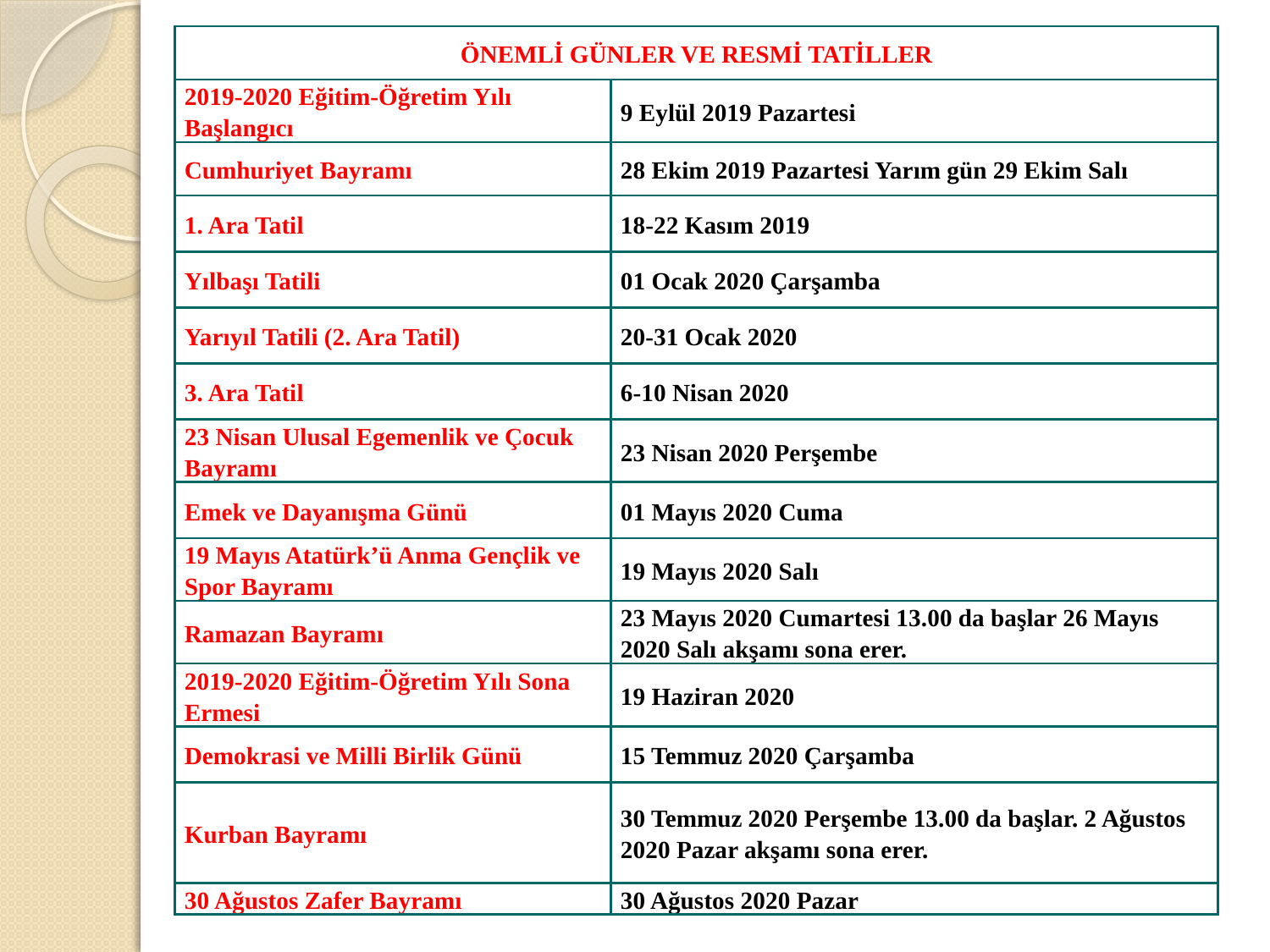

| ÖNEMLİ GÜNLER VE RESMİ TATİLLER |  |
| --- | --- |
| 2019-2020 Eğitim-Öğretim Yılı Başlangıcı | 9 Eylül 2019 Pazartesi |
| Cumhuriyet Bayramı | 28 Ekim 2019 Pazartesi Yarım gün 29 Ekim Salı |
| 1. Ara Tatil | 18-22 Kasım 2019 |
| Yılbaşı Tatili | 01 Ocak 2020 Çarşamba |
| Yarıyıl Tatili (2. Ara Tatil) | 20-31 Ocak 2020 |
| 3. Ara Tatil | 6-10 Nisan 2020 |
| 23 Nisan Ulusal Egemenlik ve Çocuk Bayramı | 23 Nisan 2020 Perşembe |
| Emek ve Dayanışma Günü | 01 Mayıs 2020 Cuma |
| 19 Mayıs Atatürk’ü Anma Gençlik ve Spor Bayramı | 19 Mayıs 2020 Salı |
| Ramazan Bayramı | 23 Mayıs 2020 Cumartesi 13.00 da başlar 26 Mayıs 2020 Salı akşamı sona erer. |
| 2019-2020 Eğitim-Öğretim Yılı Sona Ermesi | 19 Haziran 2020 |
| Demokrasi ve Milli Birlik Günü | 15 Temmuz 2020 Çarşamba |
| Kurban Bayramı | 30 Temmuz 2020 Perşembe 13.00 da başlar. 2 Ağustos 2020 Pazar akşamı sona erer. |
| 30 Ağustos Zafer Bayramı | 30 Ağustos 2020 Pazar |
#